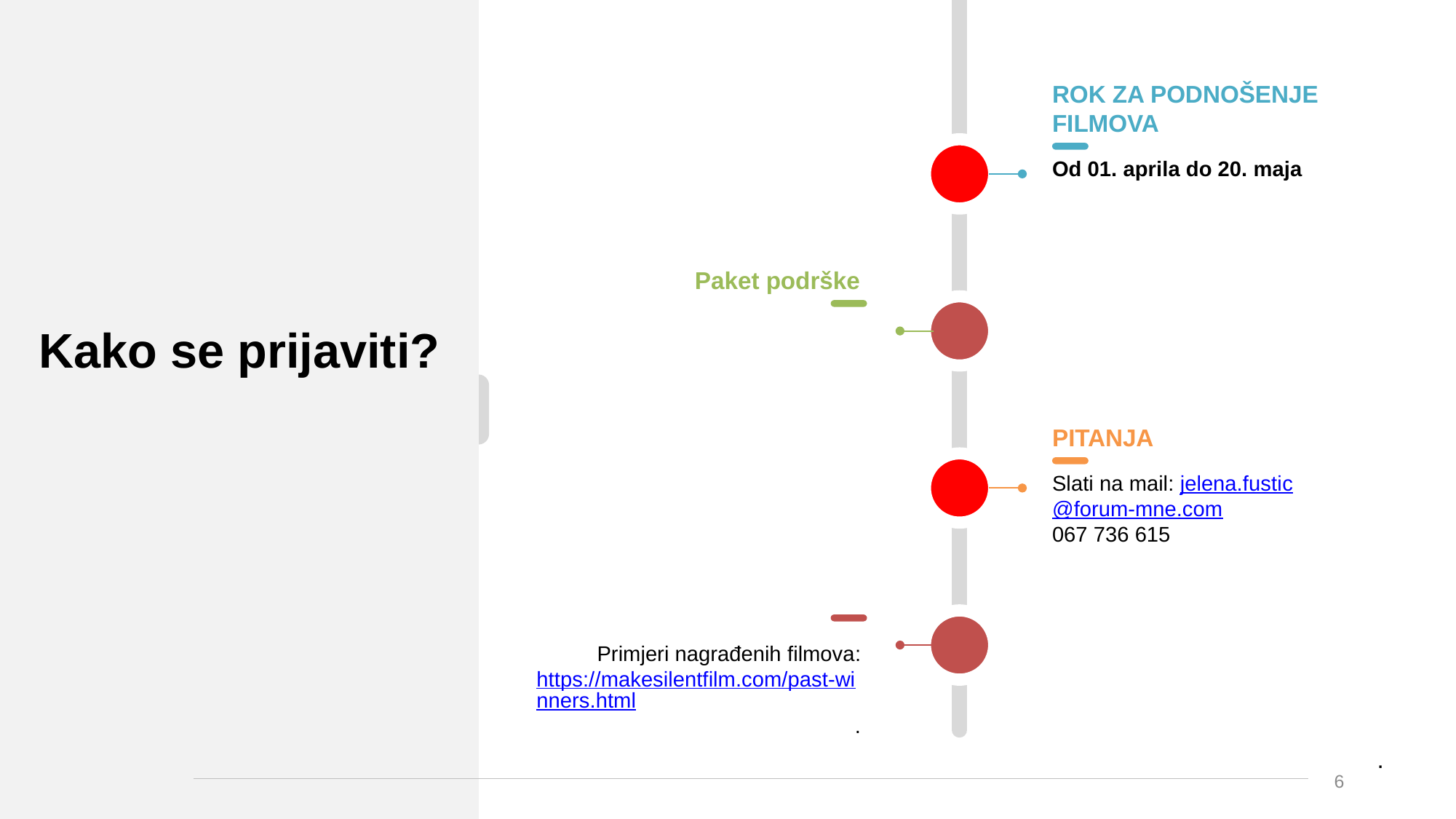

ROK ZA PODNOŠENJE FILMOVA

Od 01. aprila do 20. maja
Paket podrške

Kako se prijaviti?

PITANJA

Slati na mail: jelena.fustic@forum-mne.com
067 736 615

Primjeri nagrađenih filmova: https://makesilentfilm.com/past-winners.html    .

 .
6